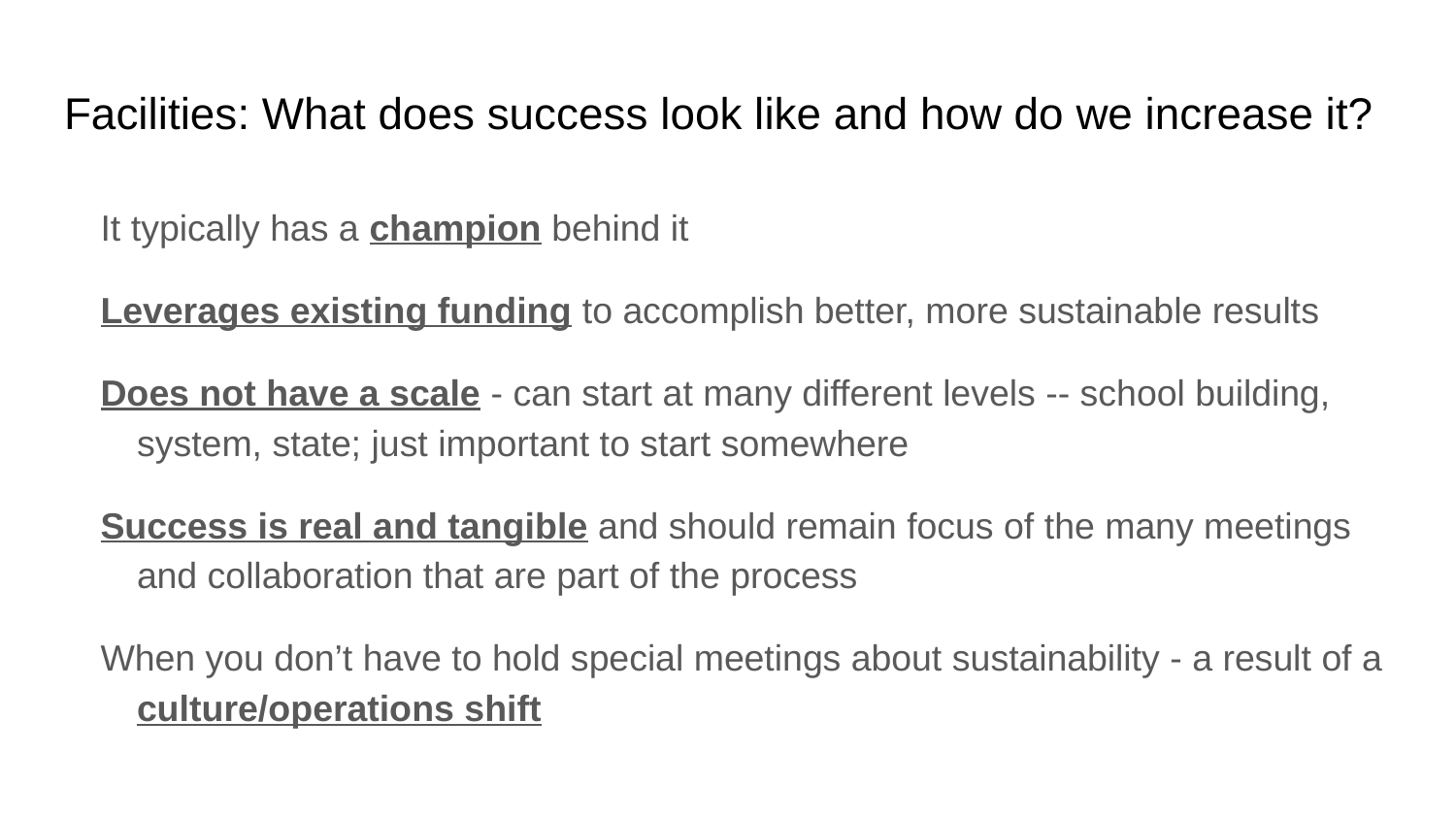

# Facilities: What does success look like and how do we increase it?
It typically has a champion behind it
Leverages existing funding to accomplish better, more sustainable results
Does not have a scale - can start at many different levels -- school building, system, state; just important to start somewhere
Success is real and tangible and should remain focus of the many meetings and collaboration that are part of the process
When you don’t have to hold special meetings about sustainability - a result of a culture/operations shift